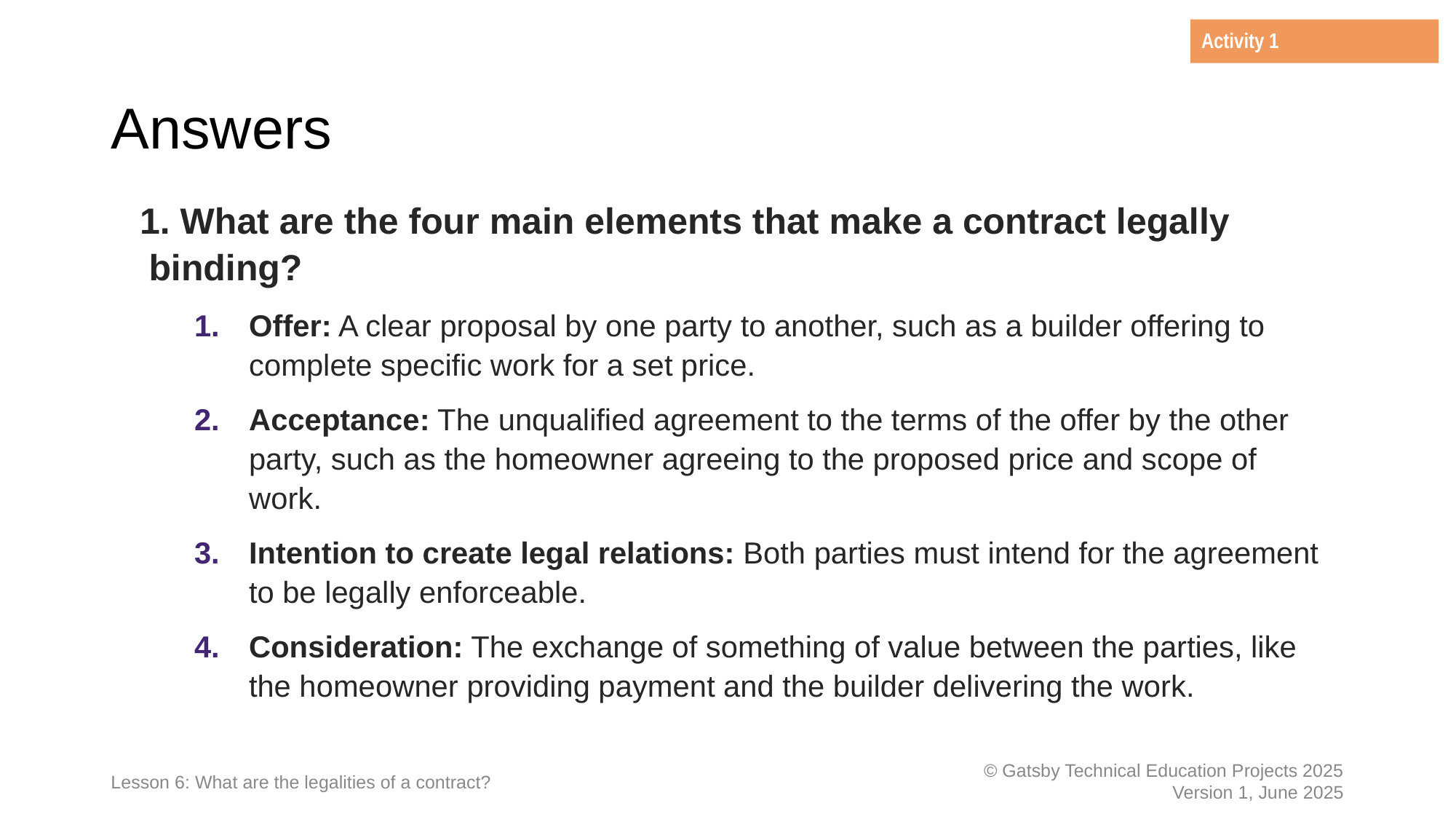

Activity 1
# Answers
1. What are the four main elements that make a contract legally binding?
Offer: A clear proposal by one party to another, such as a builder offering to complete specific work for a set price.
Acceptance: The unqualified agreement to the terms of the offer by the other party, such as the homeowner agreeing to the proposed price and scope of work.
Intention to create legal relations: Both parties must intend for the agreement to be legally enforceable.
Consideration: The exchange of something of value between the parties, like the homeowner providing payment and the builder delivering the work.

Lesson 6: What are the legalities of a contract?